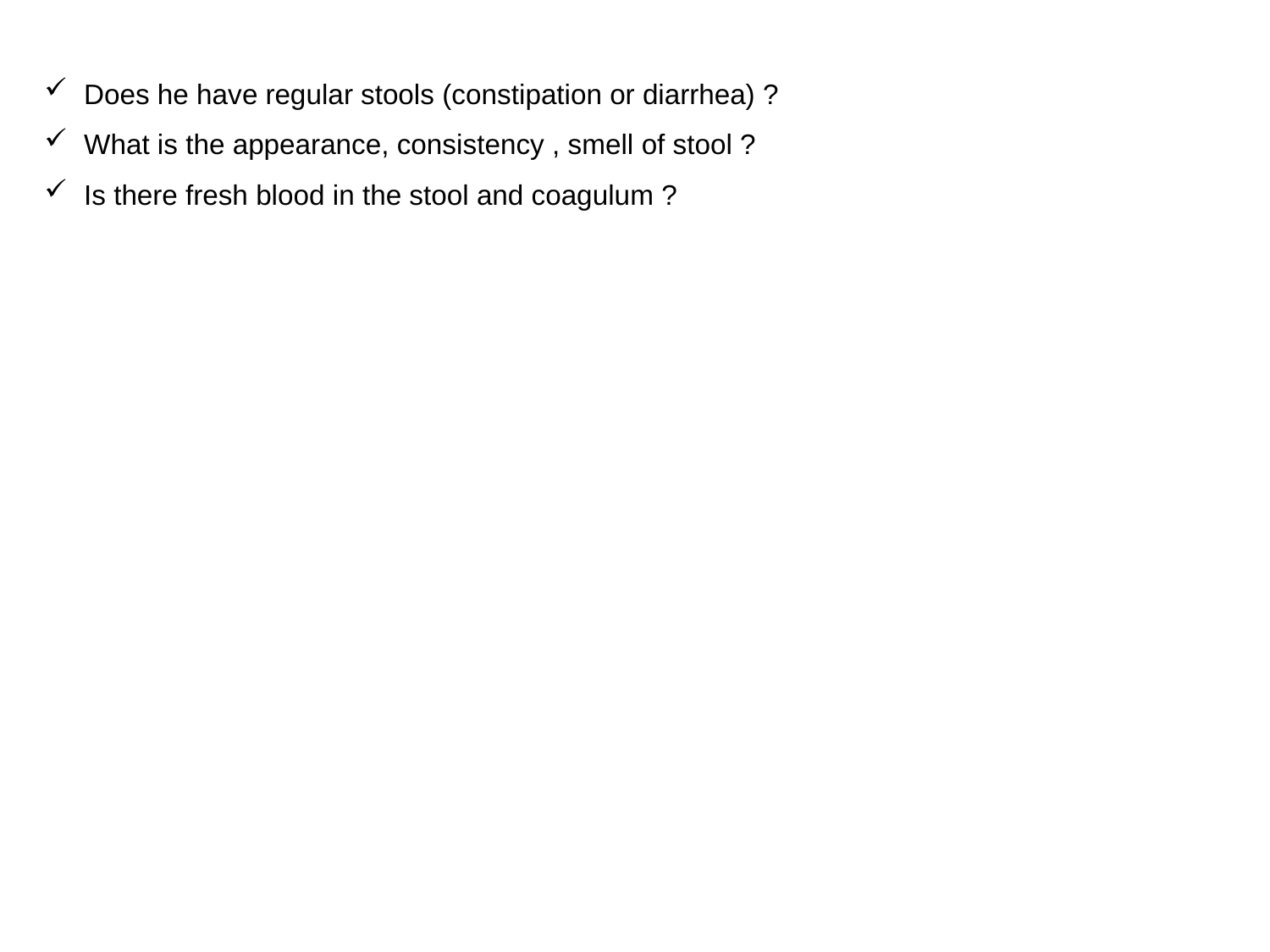

Does he have regular stools (constipation or diarrhea) ?
What is the appearance, consistency , smell of stool ?
Is there fresh blood in the stool and coagulum ?